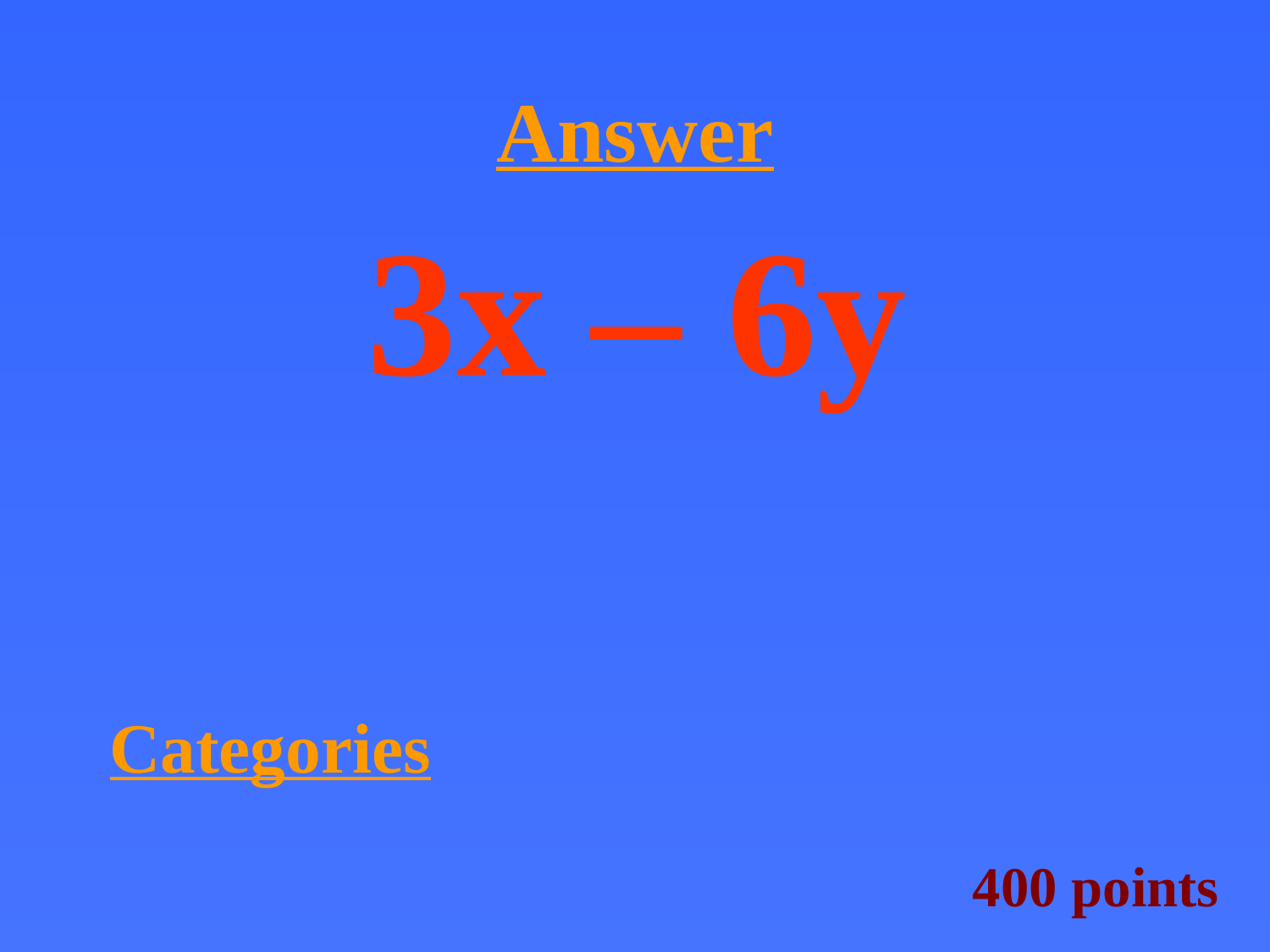

# Answer
3x – 6y

Categories
400 points